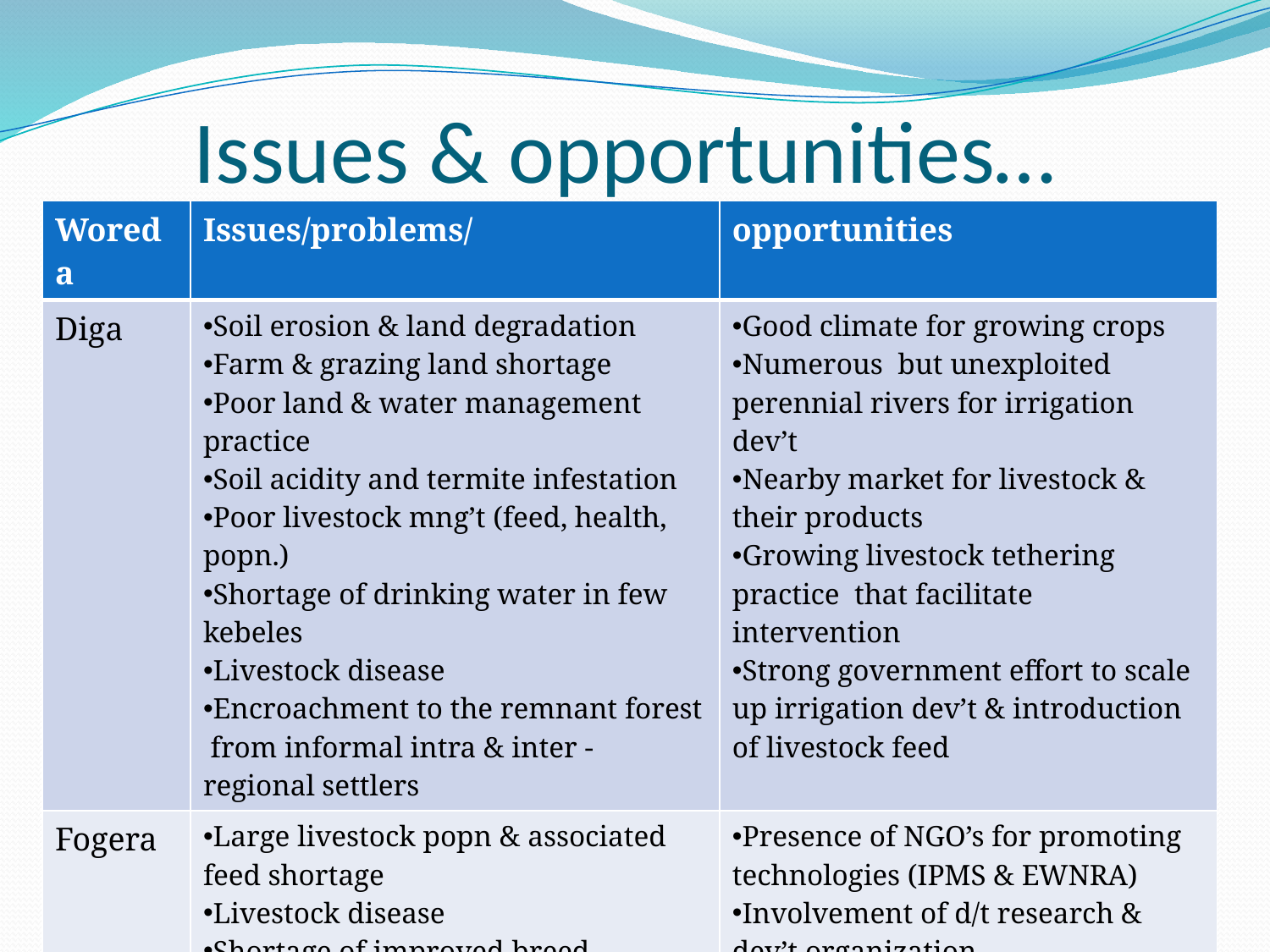

# Issues & opportunities…
| Woreda | Issues/problems/ | opportunities |
| --- | --- | --- |
| Diga | Soil erosion & land degradation Farm & grazing land shortage Poor land & water management practice Soil acidity and termite infestation Poor livestock mng’t (feed, health, popn.) Shortage of drinking water in few kebeles Livestock disease Encroachment to the remnant forest from informal intra & inter - regional settlers | Good climate for growing crops Numerous but unexploited perennial rivers for irrigation dev’t Nearby market for livestock & their products Growing livestock tethering practice that facilitate intervention Strong government effort to scale up irrigation dev’t & introduction of livestock feed |
| Fogera | Large livestock popn & associated feed shortage Livestock disease Shortage of improved breed Water logging during the rainy season and water scarcity during the offseason | Presence of NGO’s for promoting technologies (IPMS & EWNRA) Involvement of d/t research & dev’t organization Adequate water for irrigation dev’t Good awareness & initiative on NRM |